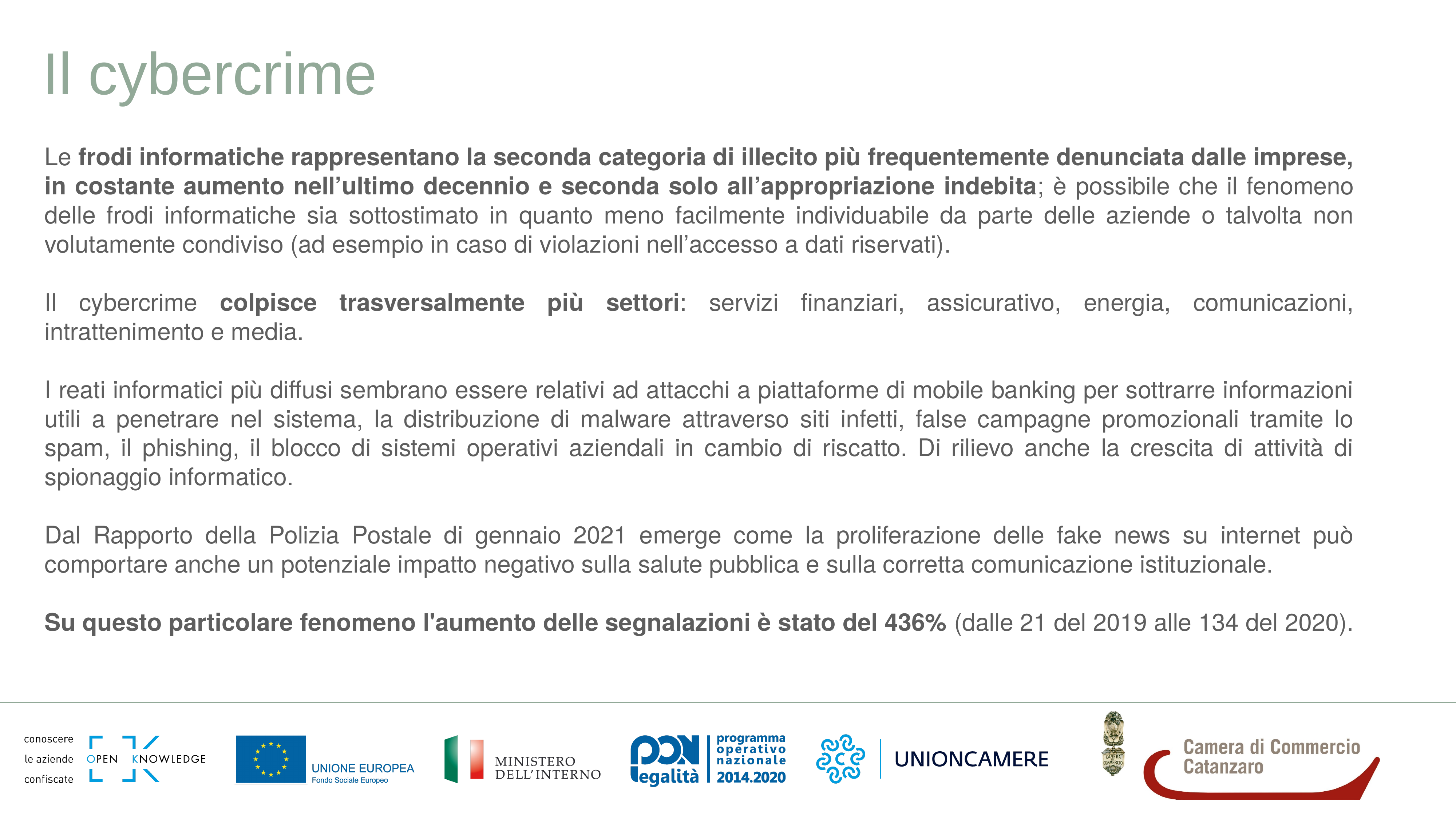

Il cybercrime
Le frodi informatiche rappresentano la seconda categoria di illecito più frequentemente denunciata dalle imprese, in costante aumento nell’ultimo decennio e seconda solo all’appropriazione indebita; è possibile che il fenomeno delle frodi informatiche sia sottostimato in quanto meno facilmente individuabile da parte delle aziende o talvolta non volutamente condiviso (ad esempio in caso di violazioni nell’accesso a dati riservati).

Il cybercrime colpisce trasversalmente più settori: servizi finanziari, assicurativo, energia, comunicazioni, intrattenimento e media.

I reati informatici più diffusi sembrano essere relativi ad attacchi a piattaforme di mobile banking per sottrarre informazioni utili a penetrare nel sistema, la distribuzione di malware attraverso siti infetti, false campagne promozionali tramite lo spam, il phishing, il blocco di sistemi operativi aziendali in cambio di riscatto. Di rilievo anche la crescita di attività di spionaggio informatico.

Dal Rapporto della Polizia Postale di gennaio 2021 emerge come la proliferazione delle fake news su internet può comportare anche un potenziale impatto negativo sulla salute pubblica e sulla corretta comunicazione istituzionale.

Su questo particolare fenomeno l'aumento delle segnalazioni è stato del 436% (dalle 21 del 2019 alle 134 del 2020).